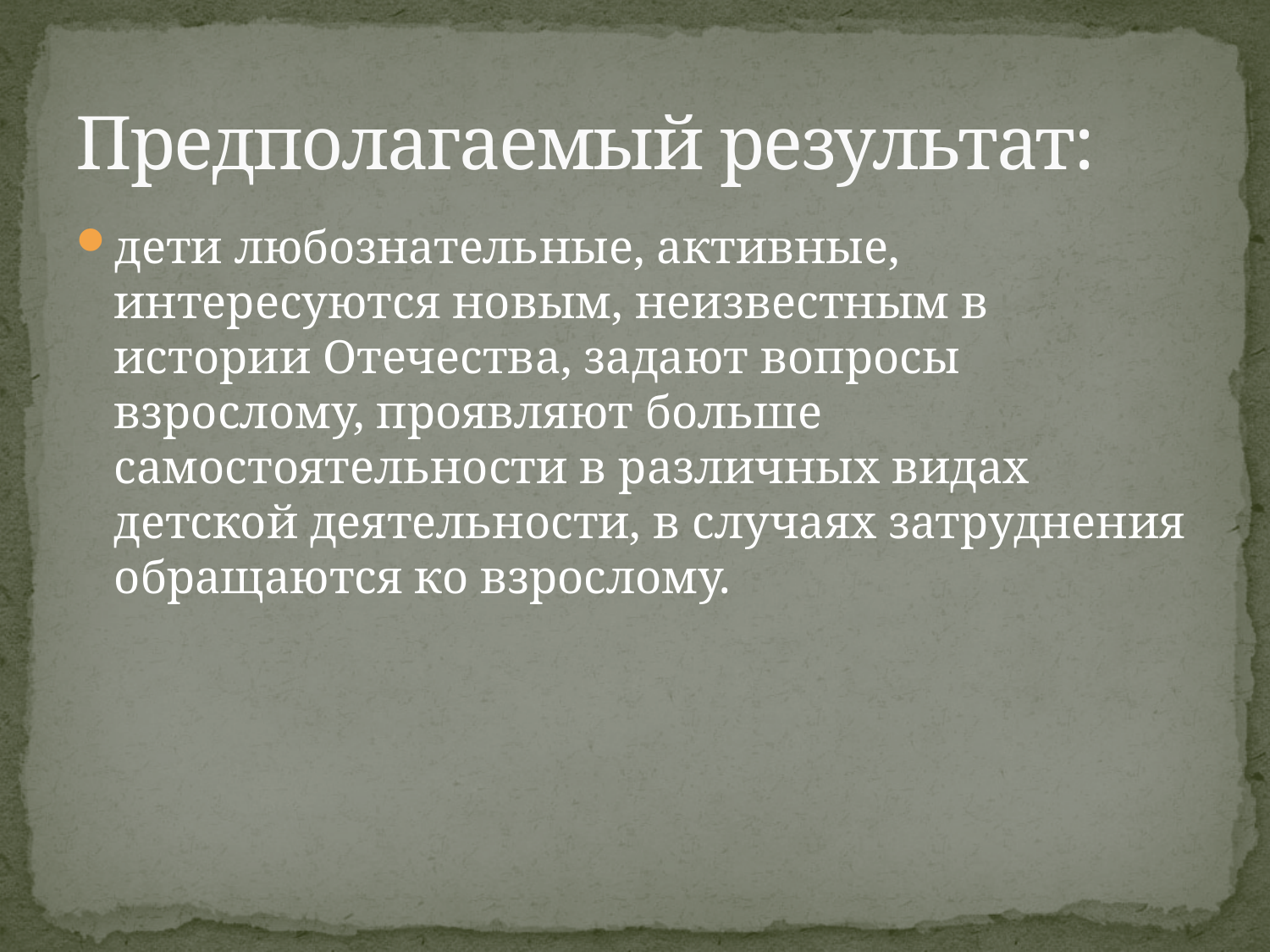

# Предполагаемый результат:
дети любознательные, активные, интересуются новым, неизвестным в истории Отечества, задают вопросы взрослому, проявляют больше самостоятельности в различных видах детской деятельности, в случаях затруднения обращаются ко взрослому.